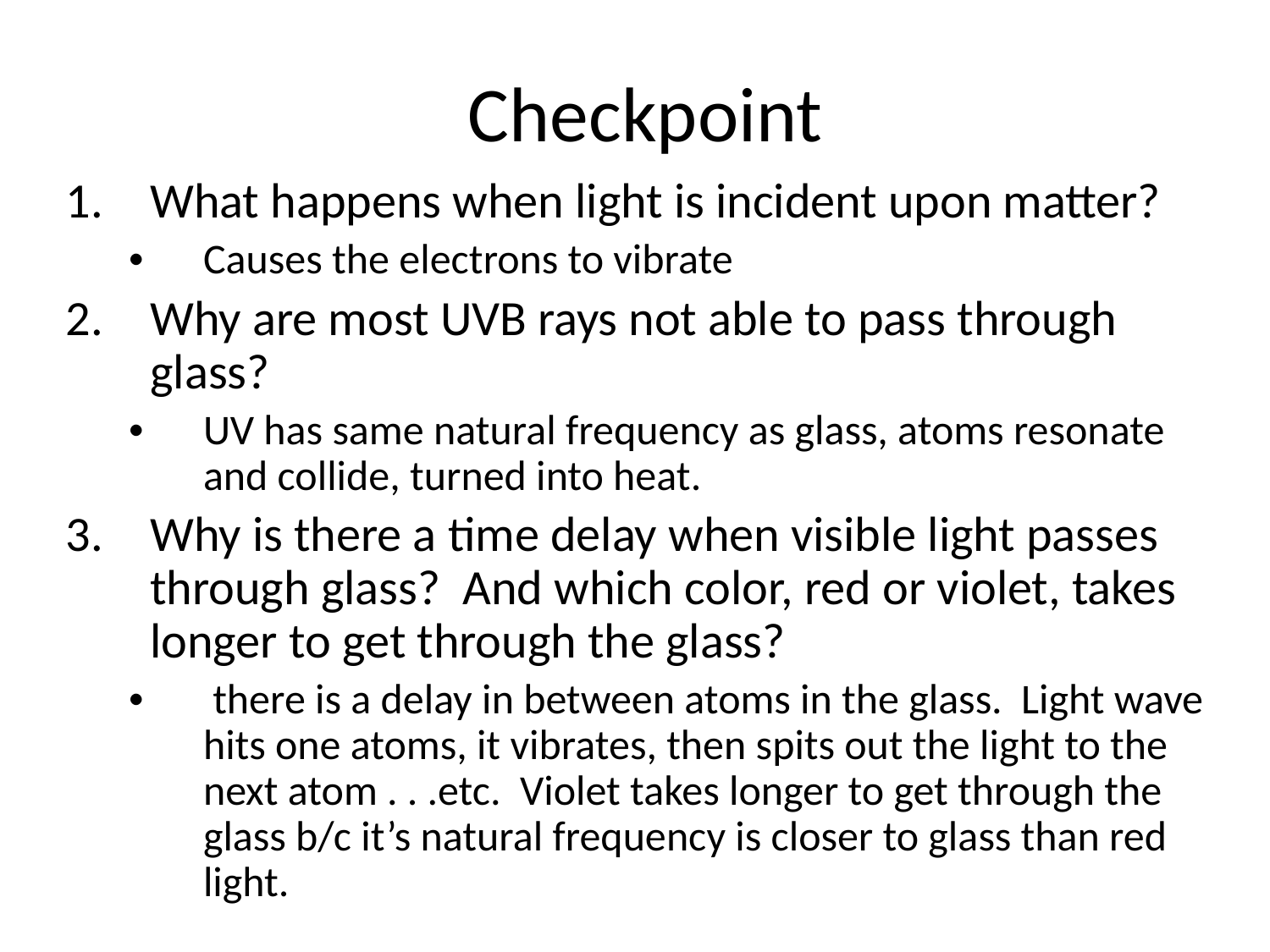

# Checkpoint
What happens when light is incident upon matter?
Causes the electrons to vibrate
Why are most UVB rays not able to pass through glass?
UV has same natural frequency as glass, atoms resonate and collide, turned into heat.
Why is there a time delay when visible light passes through glass?  And which color, red or violet, takes longer to get through the glass?
 there is a delay in between atoms in the glass.  Light wave hits one atoms, it vibrates, then spits out the light to the next atom . . .etc.  Violet takes longer to get through the glass b/c it’s natural frequency is closer to glass than red light.